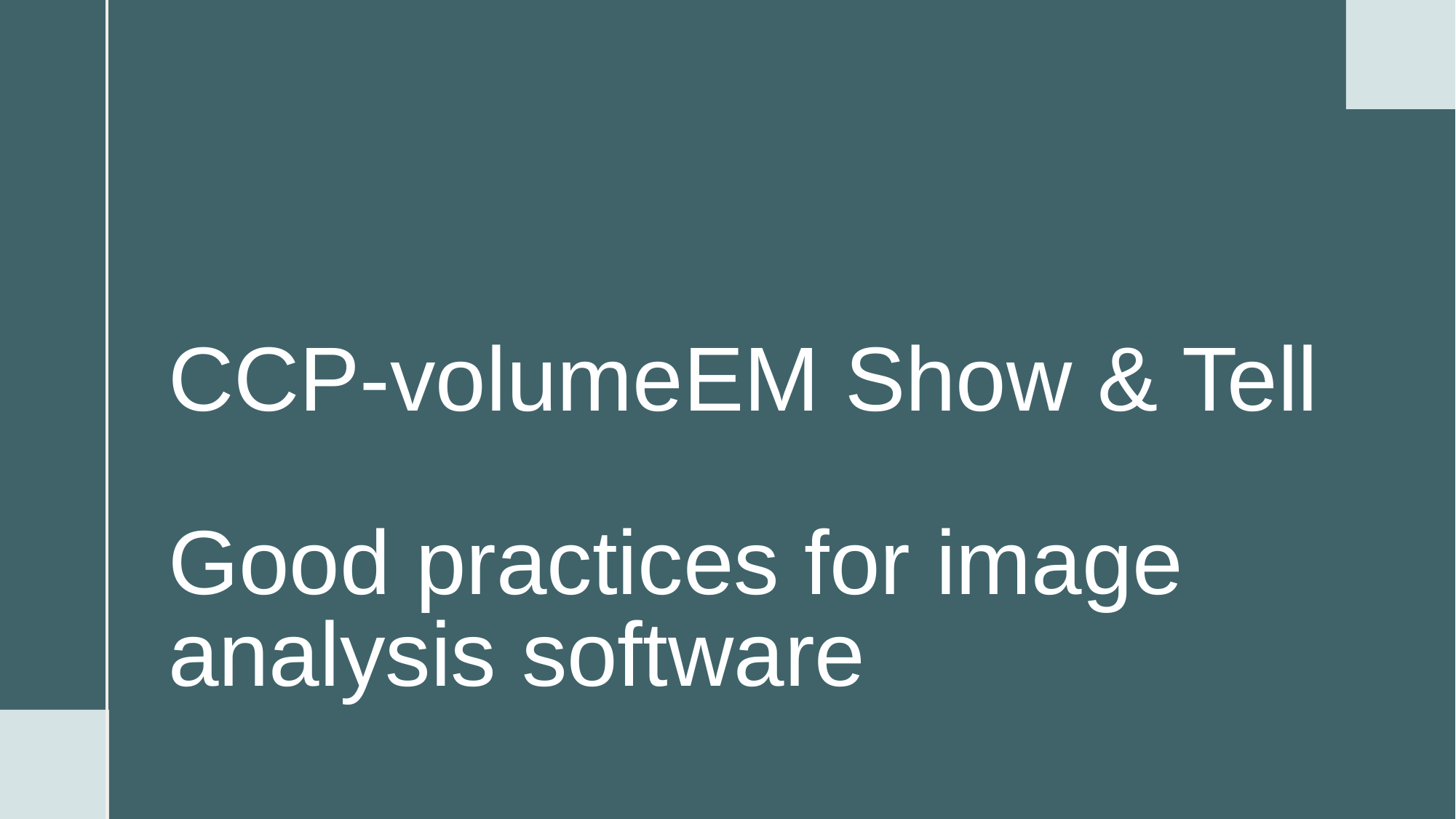

# CCP-volumeEM Show & Tell Good practices for image analysis software